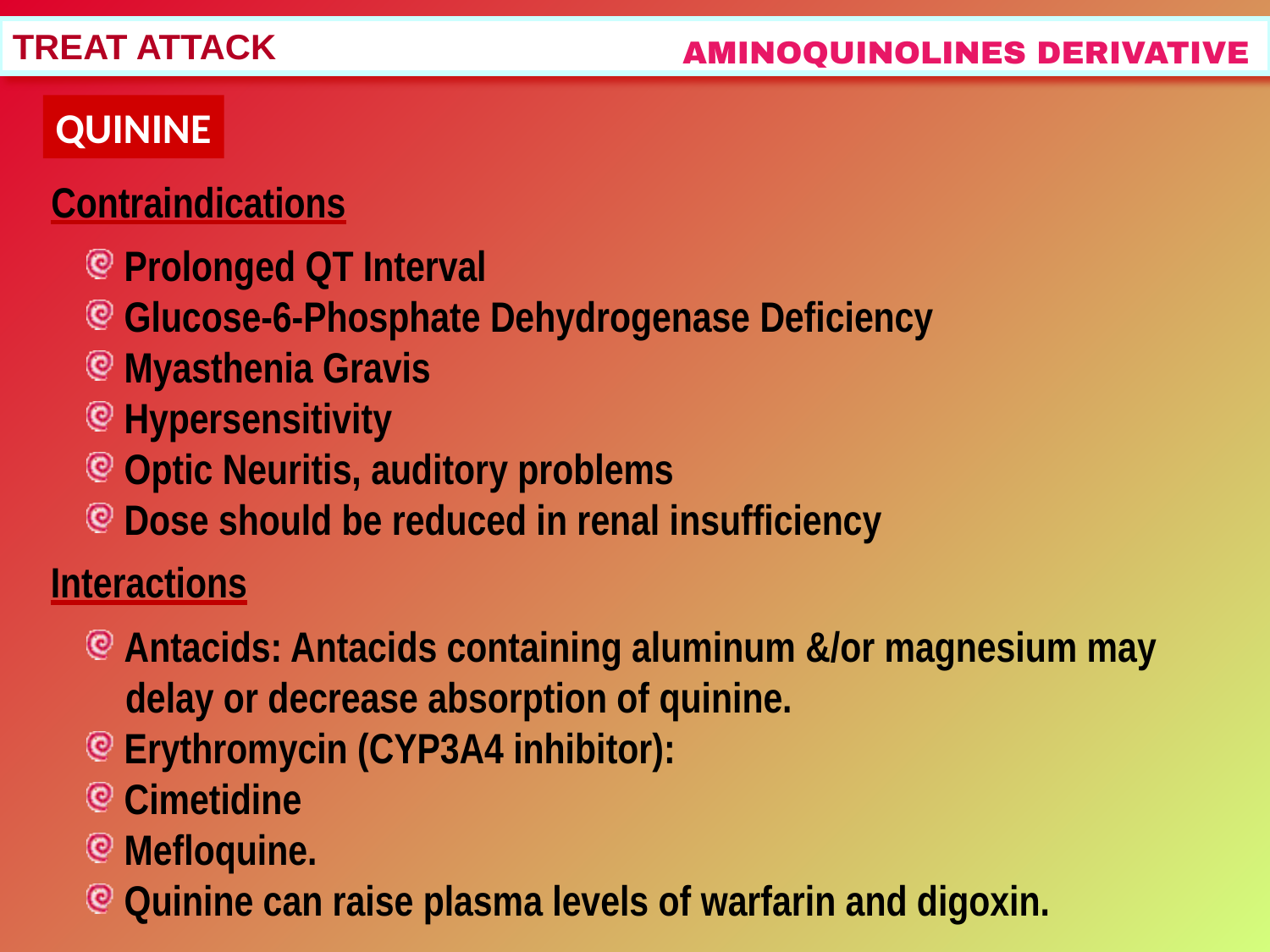

TREAT ATTACK
AMINOQUINOLINES DERIVATIVE
QUININE
Contraindications
 Prolonged QT Interval
 Glucose-6-Phosphate Dehydrogenase Deficiency
 Myasthenia Gravis
 Hypersensitivity
 Optic Neuritis, auditory problems
 Dose should be reduced in renal insufficiency
Interactions
 Antacids: Antacids containing aluminum &/or magnesium may
    delay or decrease absorption of quinine.
 Erythromycin (CYP3A4 inhibitor):
 Cimetidine
 Mefloquine.
 Quinine can raise plasma levels of warfarin and digoxin.